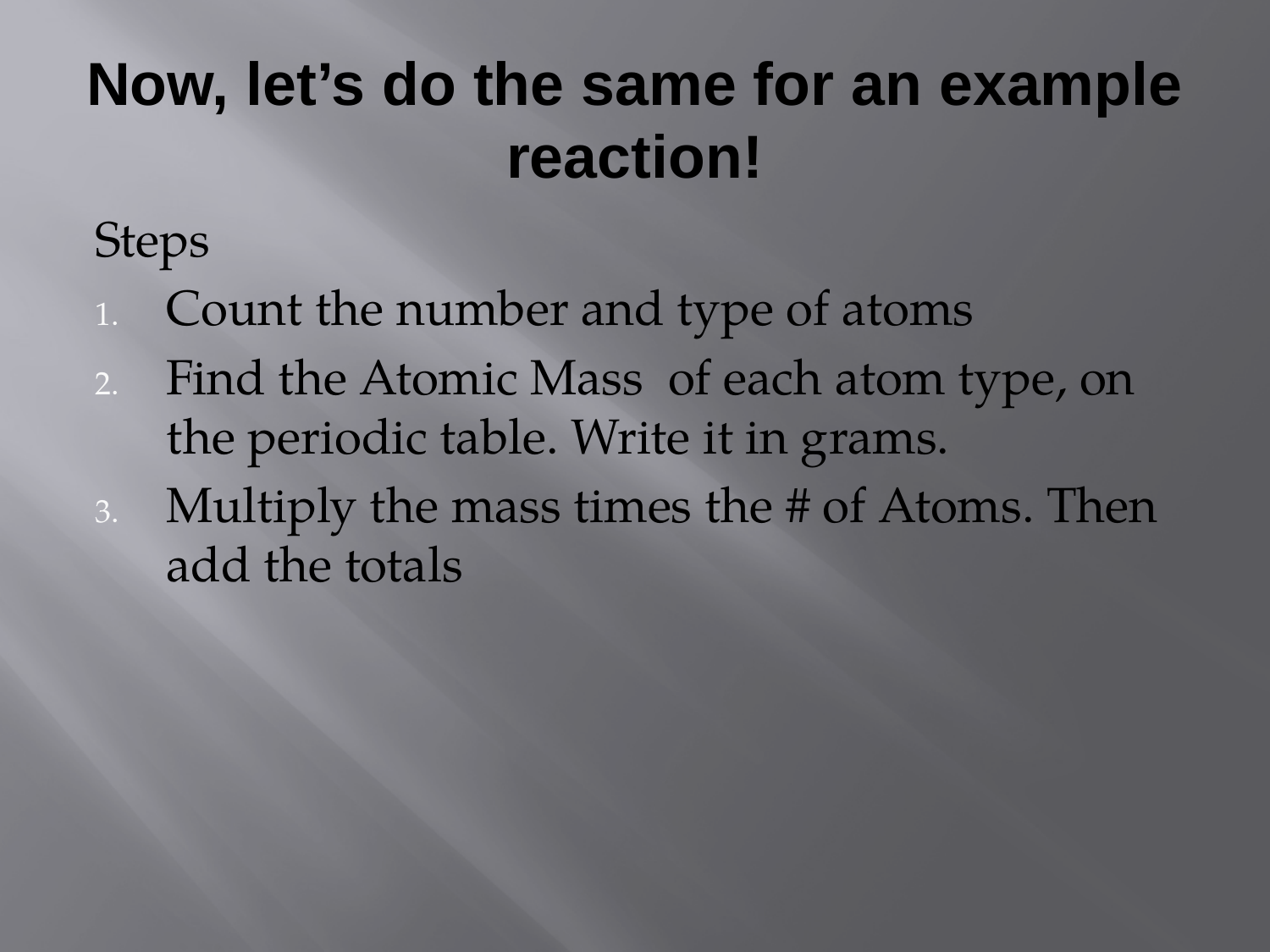

# Now, let’s do the same for an example reaction!
Steps
Count the number and type of atoms
Find the Atomic Mass  of each atom type, on the periodic table. Write it in grams.
Multiply the mass times the # of Atoms. Then add the totals